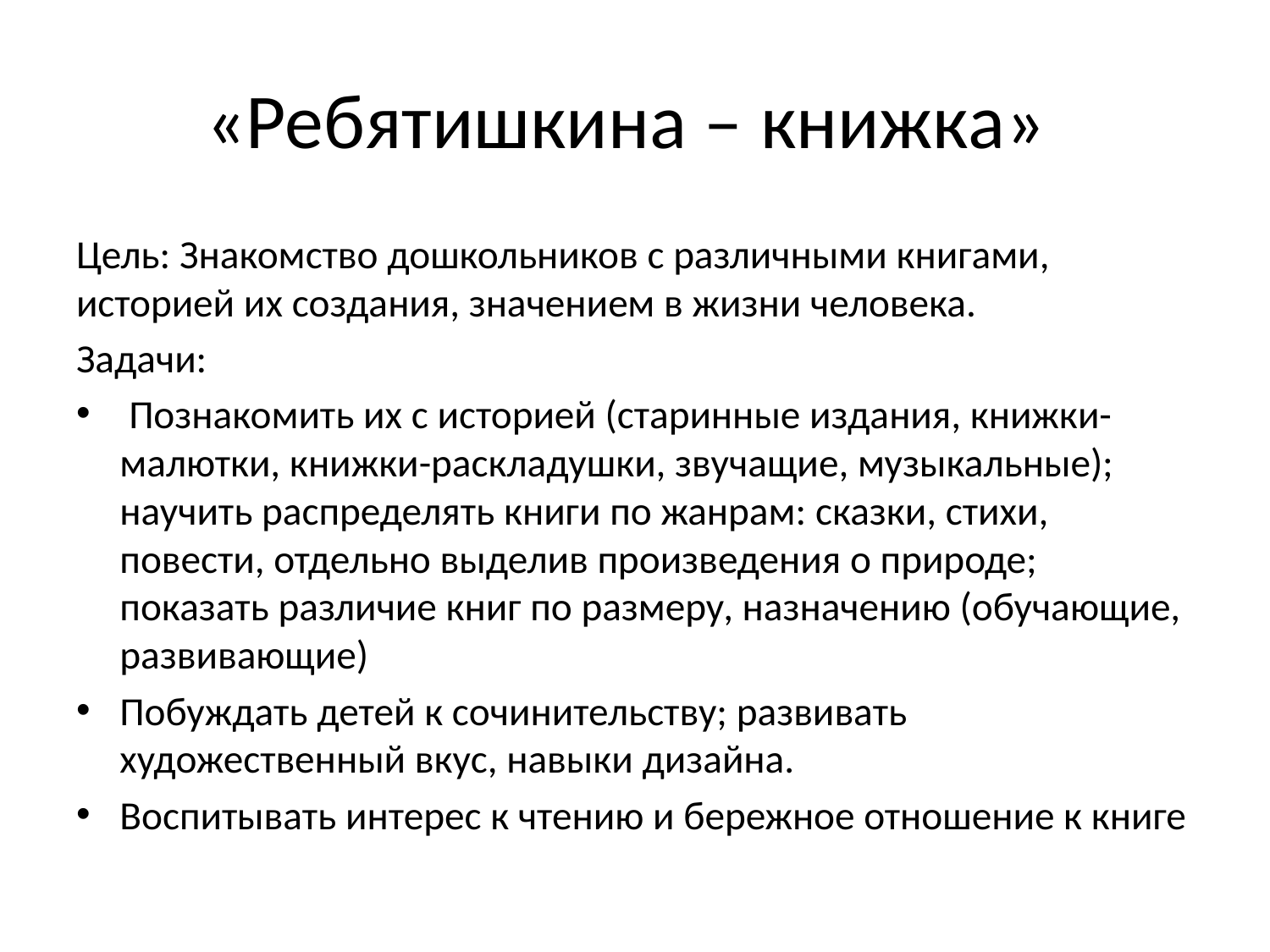

# «Ребятишкина – книжка»
Цель: Знакомство дошкольников с различными книгами, историей их создания, значением в жизни человека.
Задачи:
 Познакомить их с историей (старинные издания, книжки-малютки, книжки-раскладушки, звучащие, музыкальные); научить распределять книги по жанрам: сказки, стихи, повести, отдельно выделив произведения о природе; показать различие книг по размеру, назначению (обучающие, развивающие)
Побуждать детей к сочинительству; развивать художественный вкус, навыки дизайна.
Воспитывать интерес к чтению и бережное отношение к книге